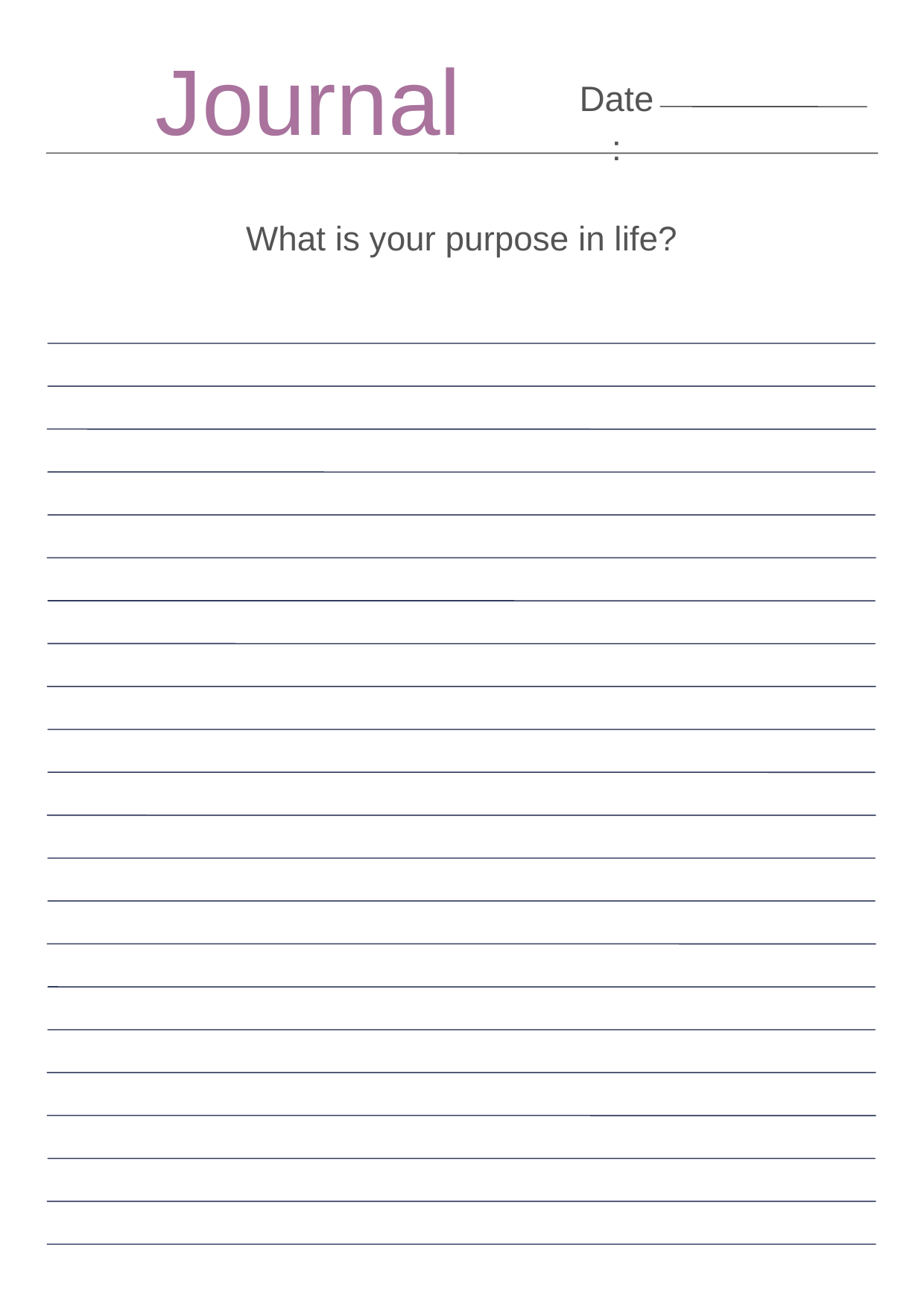

Journal
Date:

What is your purpose in life?